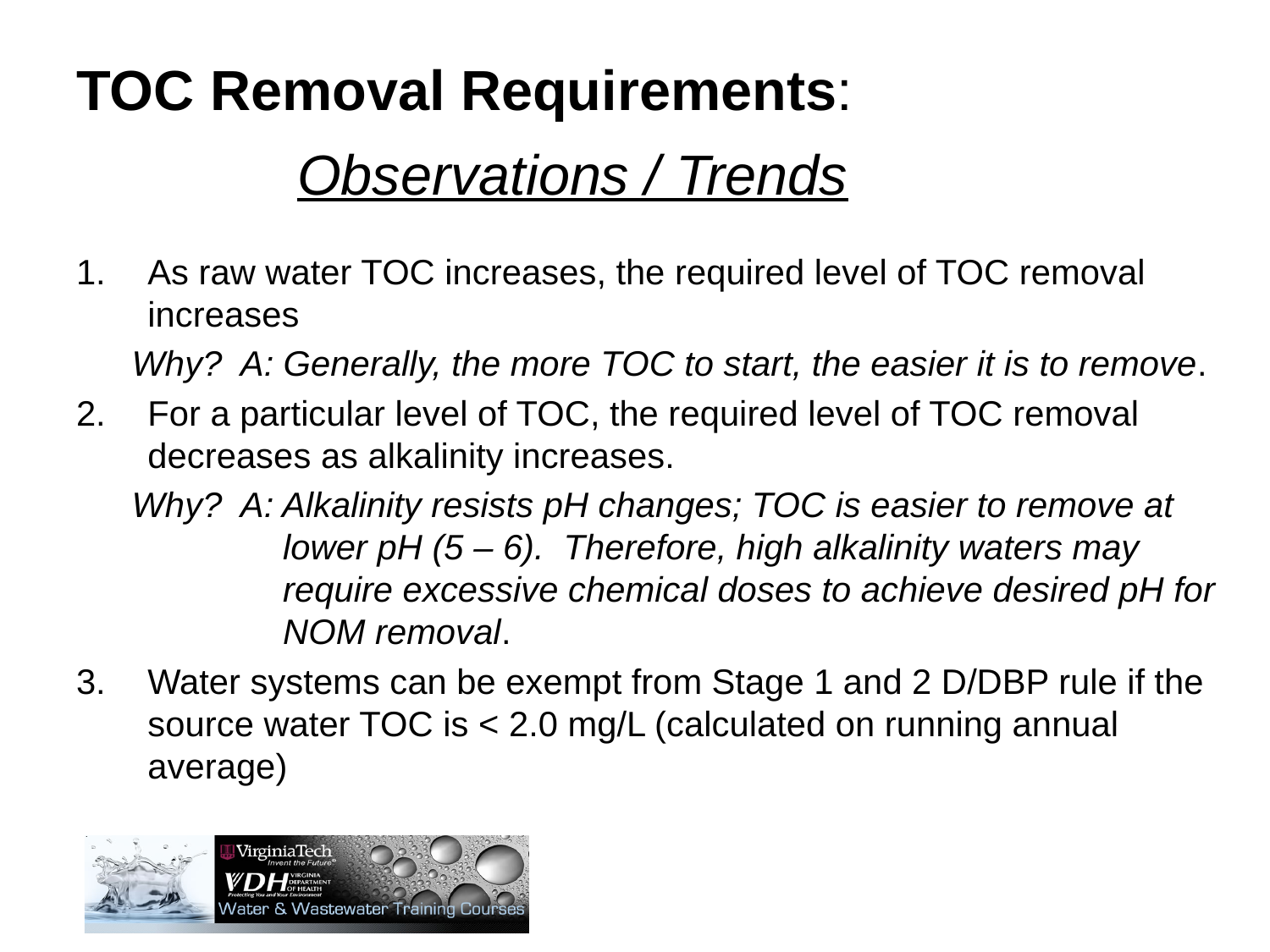

# TOC Removal Requirements: Observations / Trends
As raw water TOC increases, the required level of TOC removal increases
Why?  A: Generally, the more TOC to start, the easier it is to remove.
For a particular level of TOC, the required level of TOC removal decreases as alkalinity increases.
Why?  A: Alkalinity resists pH changes; TOC is easier to remove at lower pH (5 – 6).  Therefore, high alkalinity waters may require excessive chemical doses to achieve desired pH for NOM removal.
Water systems can be exempt from Stage 1 and 2 D/DBP rule if the source water TOC is < 2.0 mg/L (calculated on running annual average)